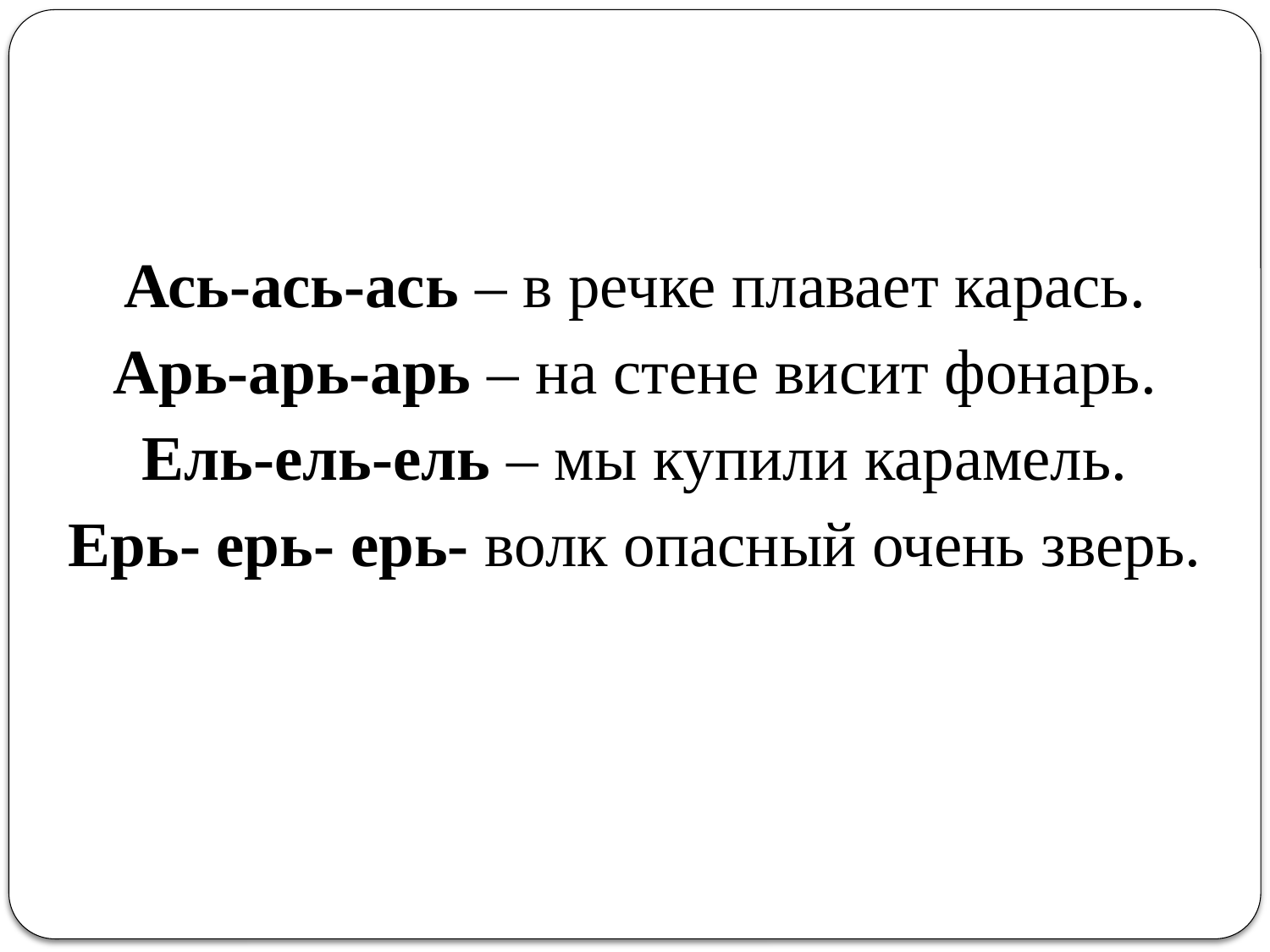

Ась-ась-ась – в речке плавает карась.
Арь-арь-арь – на стене висит фонарь.
Ель-ель-ель – мы купили карамель.
Ерь- ерь- ерь- волк опасный очень зверь.